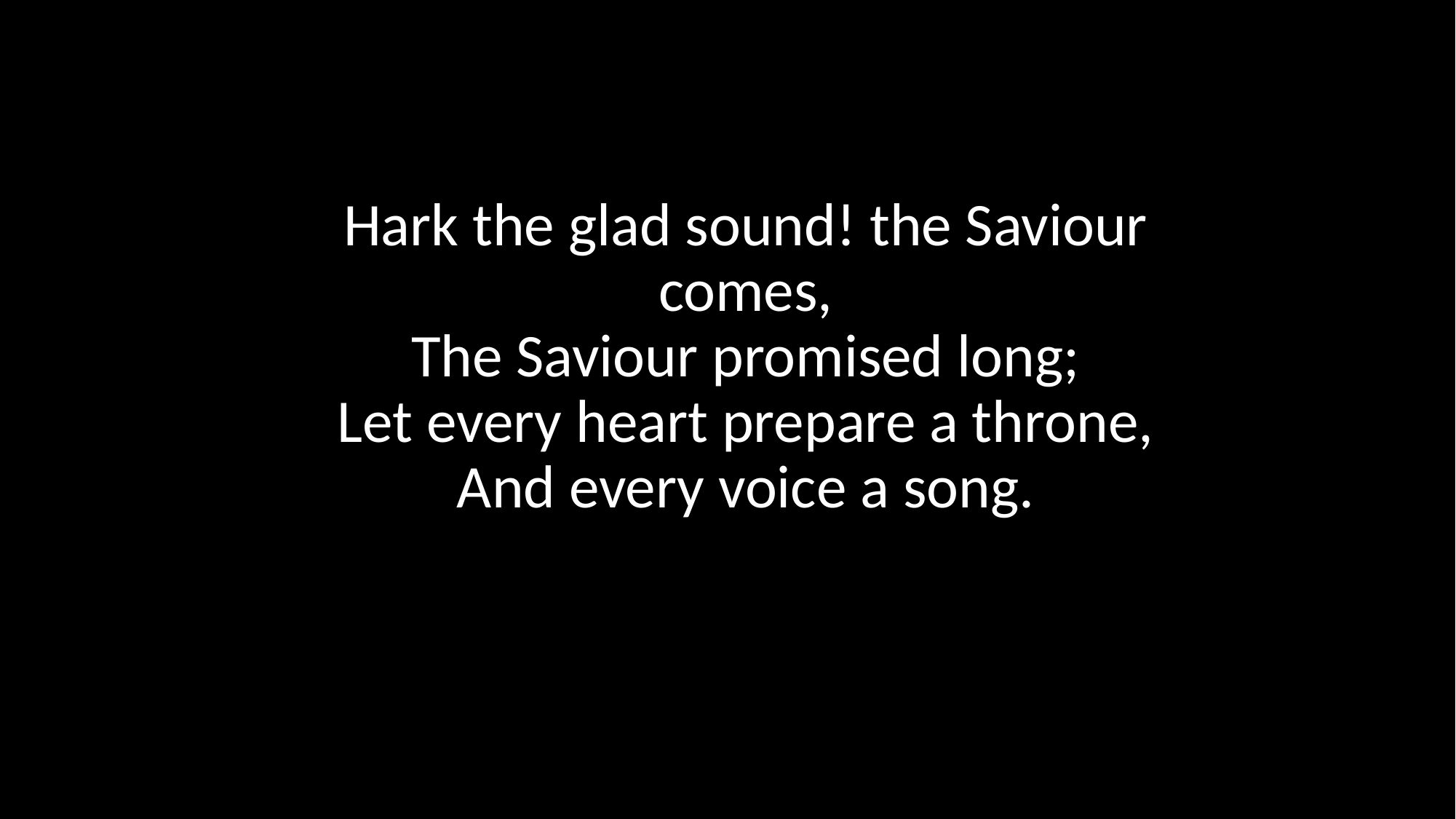

# Hark the glad sound! the Saviour comes, The Saviour promised long; Let every heart prepare a throne, And every voice a song.